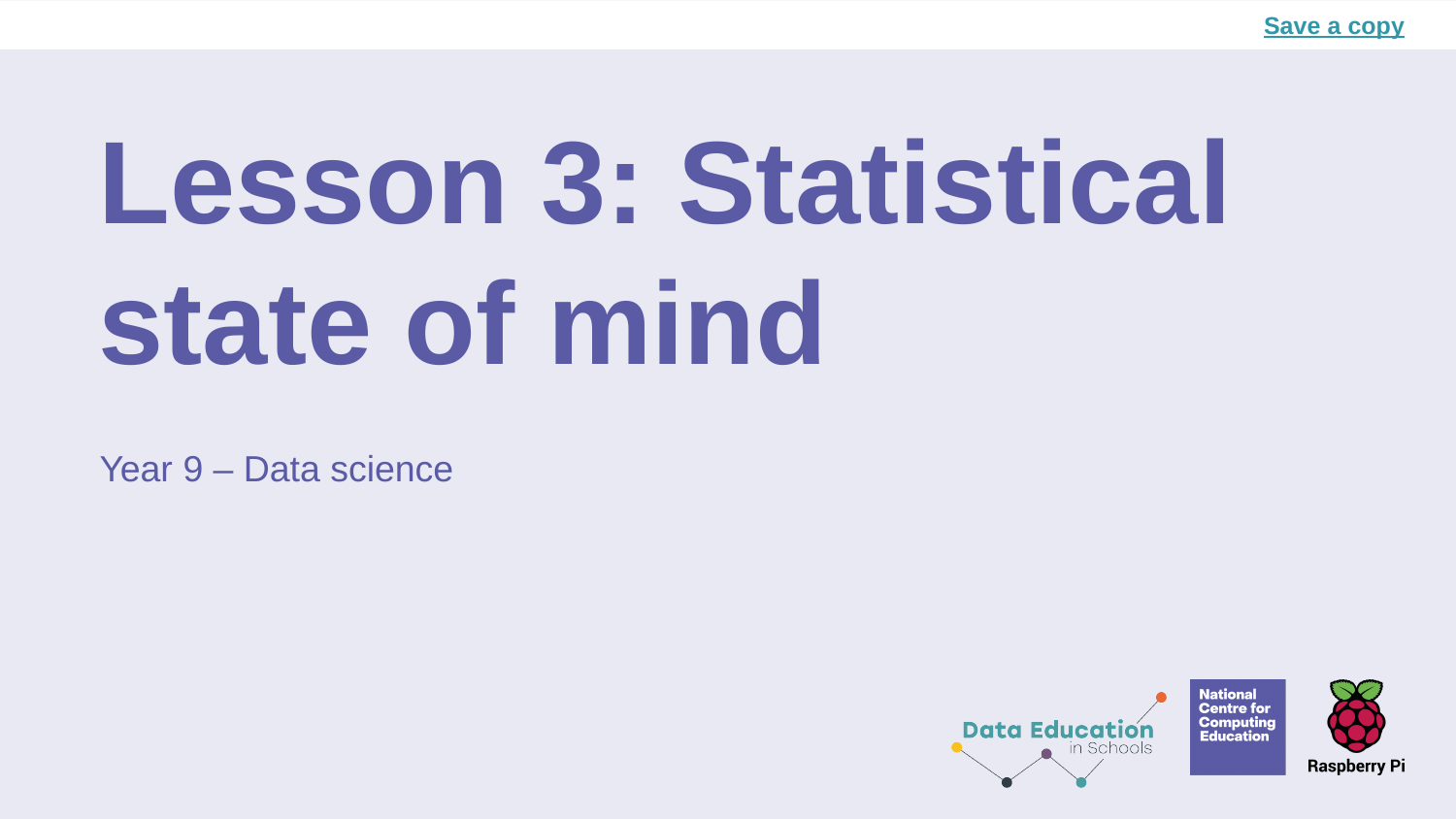

Save a copy
# Lesson 3: Statistical state of mind
Year 9 – Data science